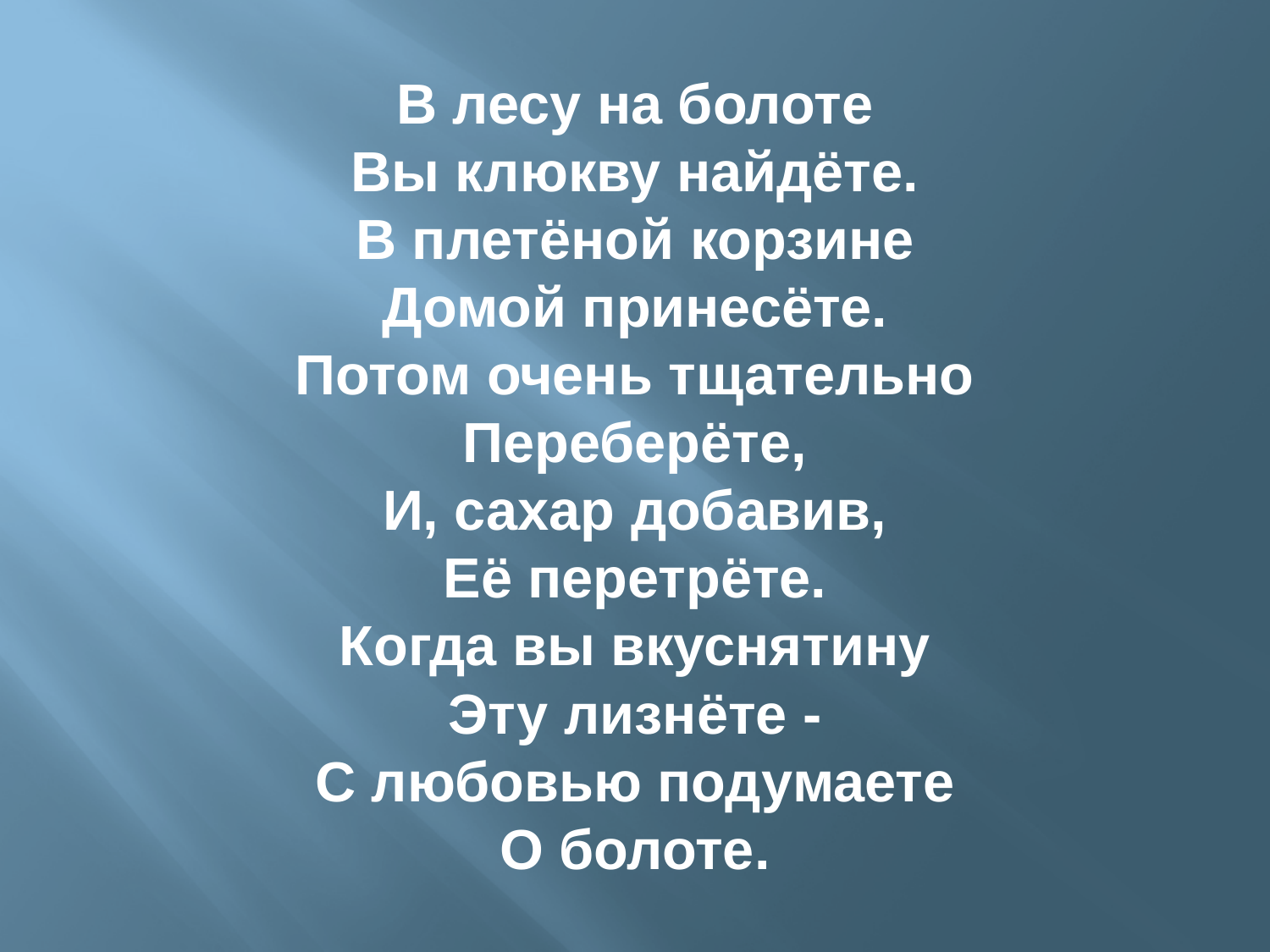

# В лесу на болоте Вы клюкву найдёте. В плетёной корзине Домой принесёте. Потом очень тщательно Переберёте, И, сахар добавив, Её перетрёте. Когда вы вкуснятину Эту лизнёте - С любовью подумаете О болоте.